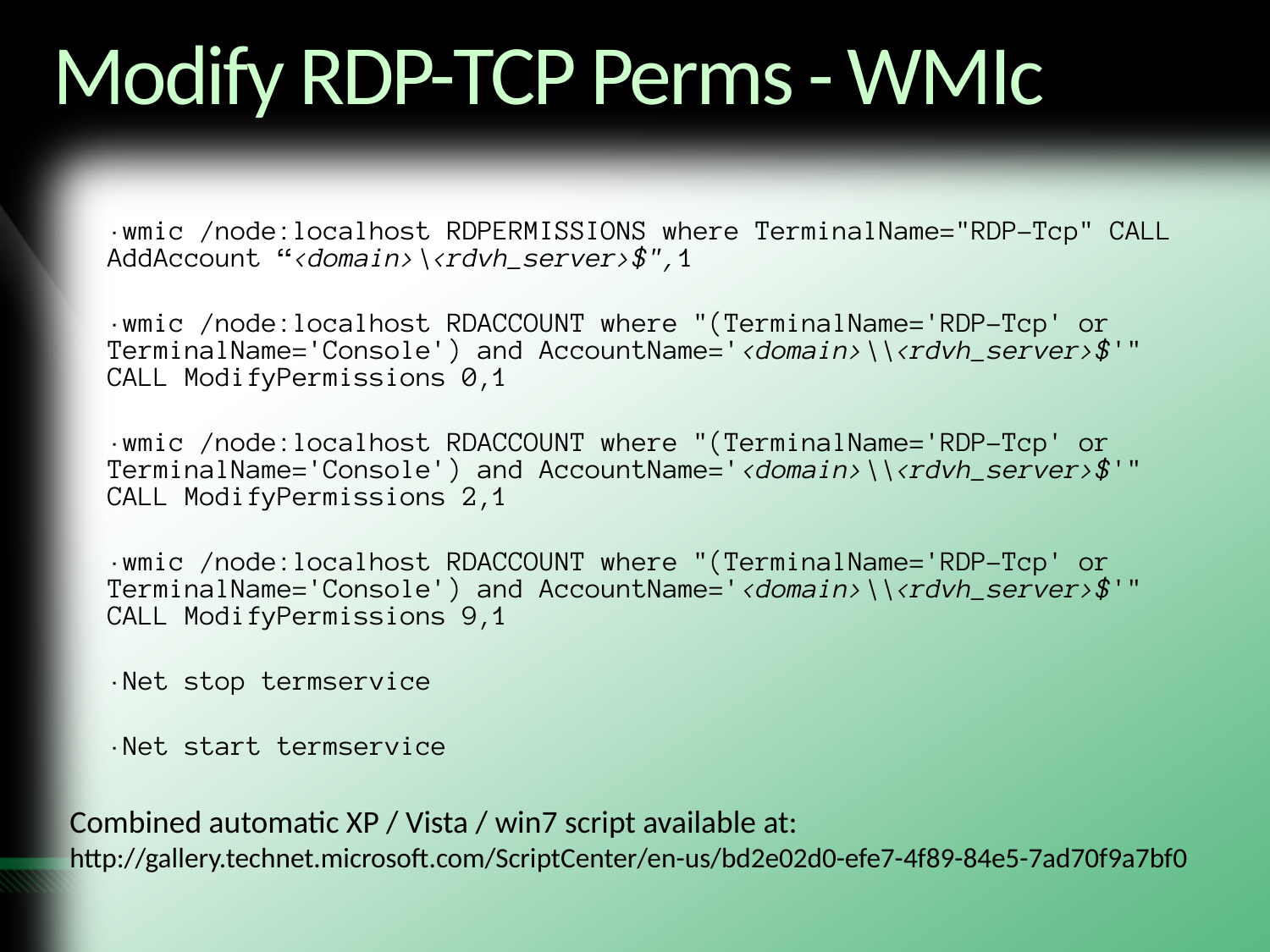

# Modify RDP-TCP Perms - WMIc
·wmic /node:localhost RDPERMISSIONS where TerminalName="RDP-Tcp" CALL AddAccount “<domain>\<rdvh_server>$",1

·wmic /node:localhost RDACCOUNT where "(TerminalName='RDP-Tcp' or TerminalName='Console') and AccountName='<domain>\\<rdvh_server>$'" CALL ModifyPermissions 0,1

·wmic /node:localhost RDACCOUNT where "(TerminalName='RDP-Tcp' or TerminalName='Console') and AccountName='<domain>\\<rdvh_server>$'" CALL ModifyPermissions 2,1

·wmic /node:localhost RDACCOUNT where "(TerminalName='RDP-Tcp' or TerminalName='Console') and AccountName='<domain>\\<rdvh_server>$'" CALL ModifyPermissions 9,1

·Net stop termservice

·Net start termservice
Combined automatic XP / Vista / win7 script available at:
http://gallery.technet.microsoft.com/ScriptCenter/en-us/bd2e02d0-efe7-4f89-84e5-7ad70f9a7bf0